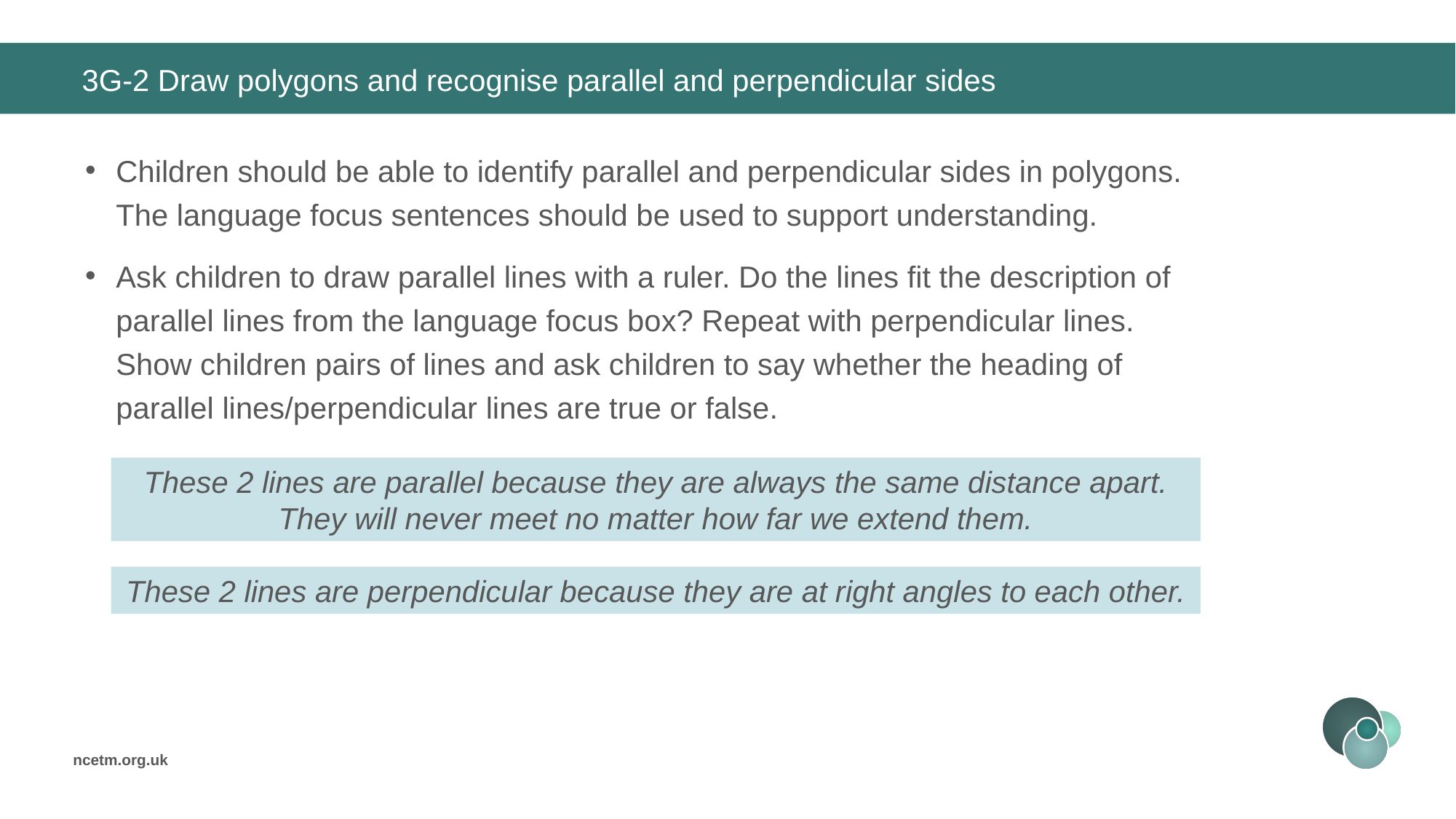

# 3G-2 Draw polygons and recognise parallel and perpendicular sides
Children should be able to identify parallel and perpendicular sides in polygons. The language focus sentences should be used to support understanding.
Ask children to draw parallel lines with a ruler. Do the lines fit the description of parallel lines from the language focus box? Repeat with perpendicular lines. Show children pairs of lines and ask children to say whether the heading of parallel lines/perpendicular lines are true or false.

These 2 lines are parallel because they are always the same distance apart. They will never meet no matter how far we extend them.
These 2 lines are perpendicular because they are at right angles to each other.